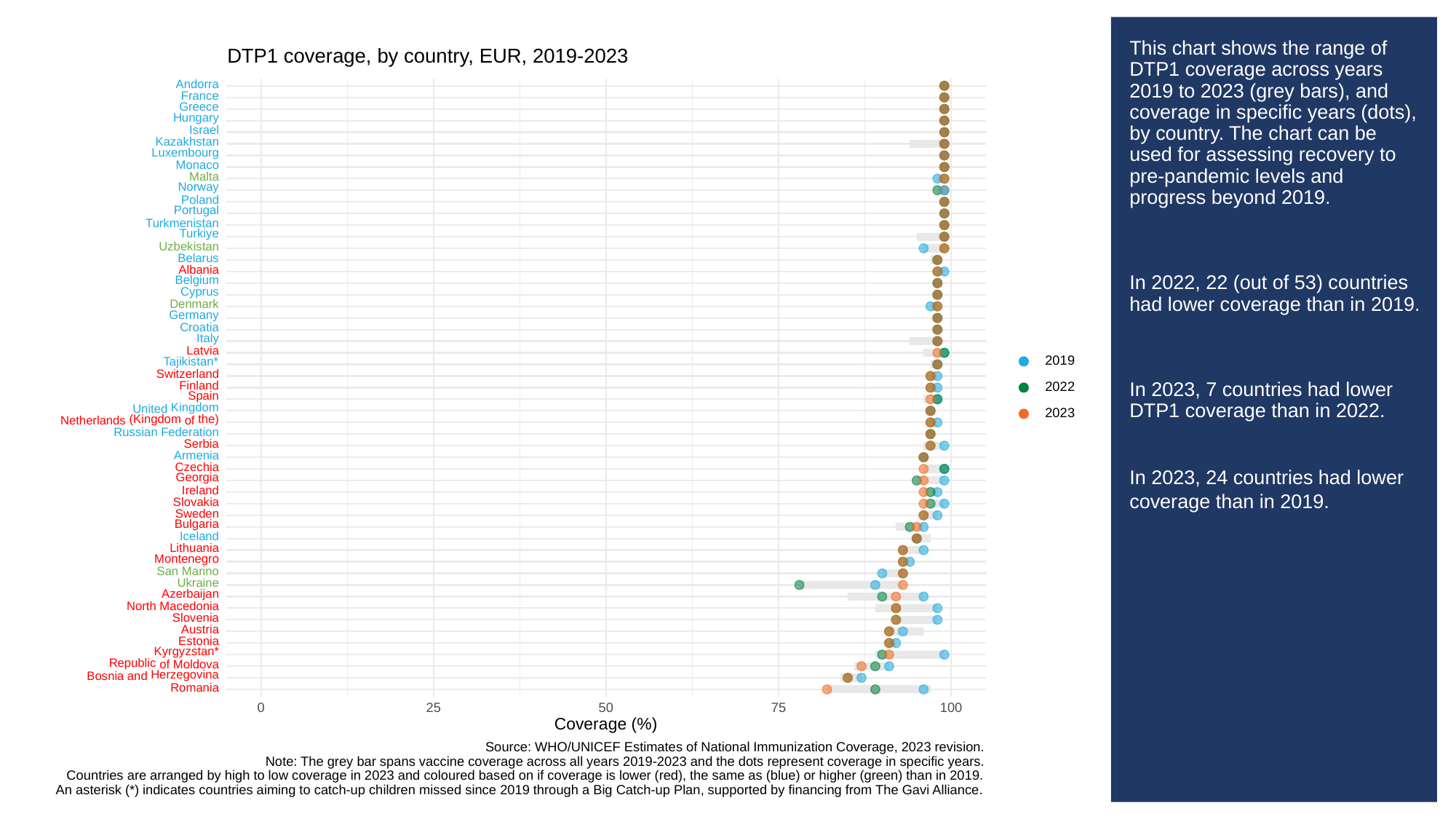

# This chart shows the range of DTP1 coverage across years 2019 to 2023 (grey bars), and coverage in specific years (dots), by country. The chart can be used for assessing recovery to pre-pandemic levels and progress beyond 2019.

In 2022, 22 (out of 53) countries had lower coverage than in 2019.

In 2023, 7 countries had lower DTP1 coverage than in 2022.

In 2023, 24 countries had lower coverage than in 2019.

DTP1 coverage, by country, EUR, 2019-2023

Andorra

France

Greece

Hungary

Israel

Kazakhstan

Luxembourg

Monaco

Malta

Norway

Poland

Portugal

Turkmenistan

Turkiye

Uzbekistan

Belarus

Albania

Belgium

Cyprus

Denmark

Germany

Croatia

Italy

Latvia

Tajikistan*
2019

Switzerland

Finland
2022

Spain

Kingdom
United

2023

(Kingdom
the)
of
Netherlands

Russian
Federation

Serbia

Armenia

Czechia

Georgia

Ireland

Slovakia

Sweden

Bulgaria

Iceland

Lithuania

Montenegro

San
Marino

Ukraine

Azerbaijan

North
Macedonia

Slovenia

Austria

Estonia

Kyrgyzstan*

Republic
of
Moldova

Herzegovina
Bosnia
and

Romania

0
25
50
100
75
Coverage (%)
Source: WHO/UNICEF Estimates of National Immunization Coverage, 2023 revision.
Note: The grey bar spans vaccine coverage across all years 2019-2023 and the dots represent coverage in specific years.
Countries are arranged by high to low coverage in 2023 and coloured based on if coverage is lower (red), the same as (blue) or higher (green) than in 2019.
An asterisk (*) indicates countries aiming to catch-up children missed since 2019 through a Big Catch-up Plan, supported by financing from The Gavi Alliance.